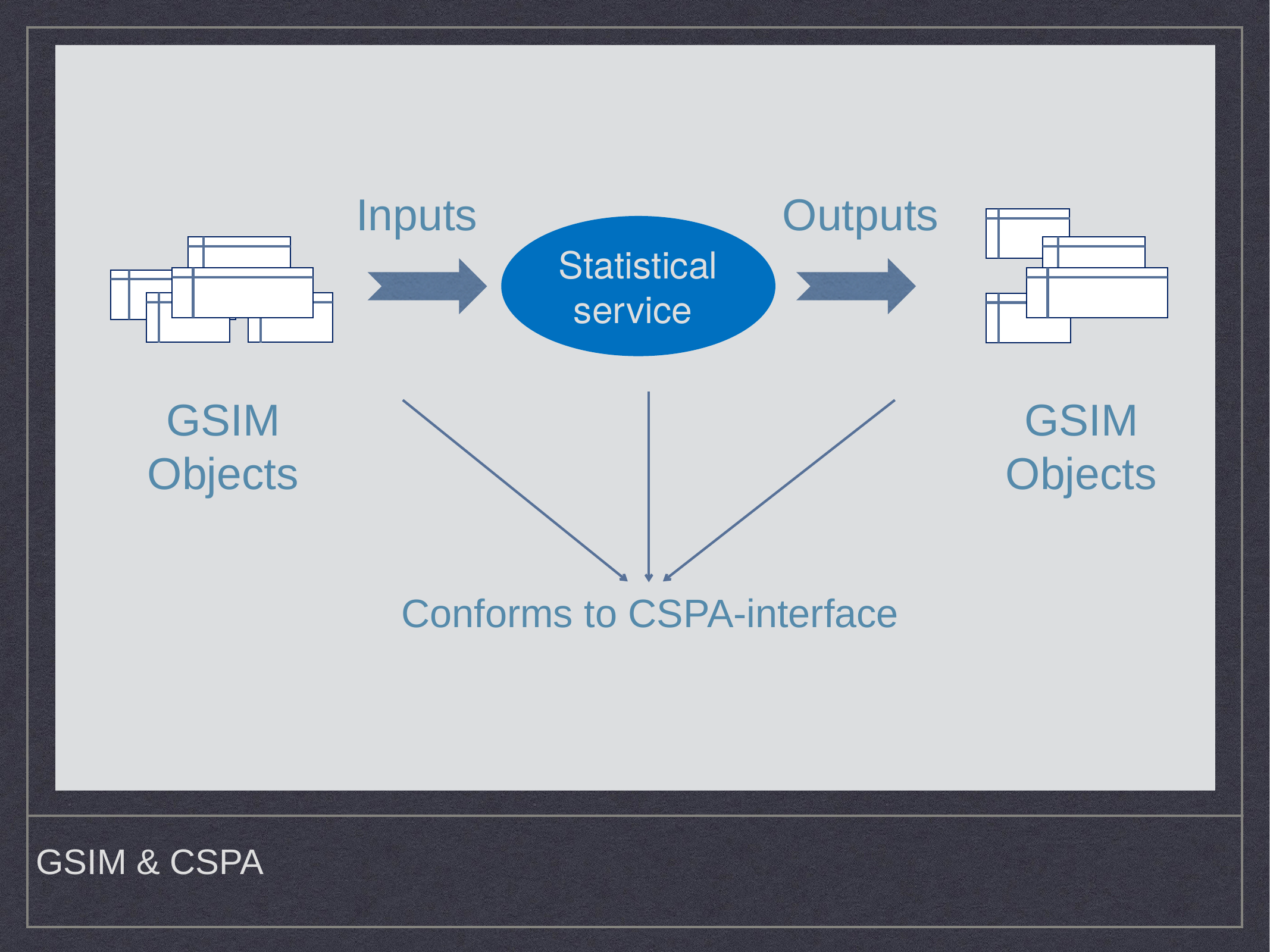

Inputs
Outputs

Statistical service

GSIM
 Objects
GSIM
 Objects
Conforms to CSPA-interface
# GSIM & CSPA